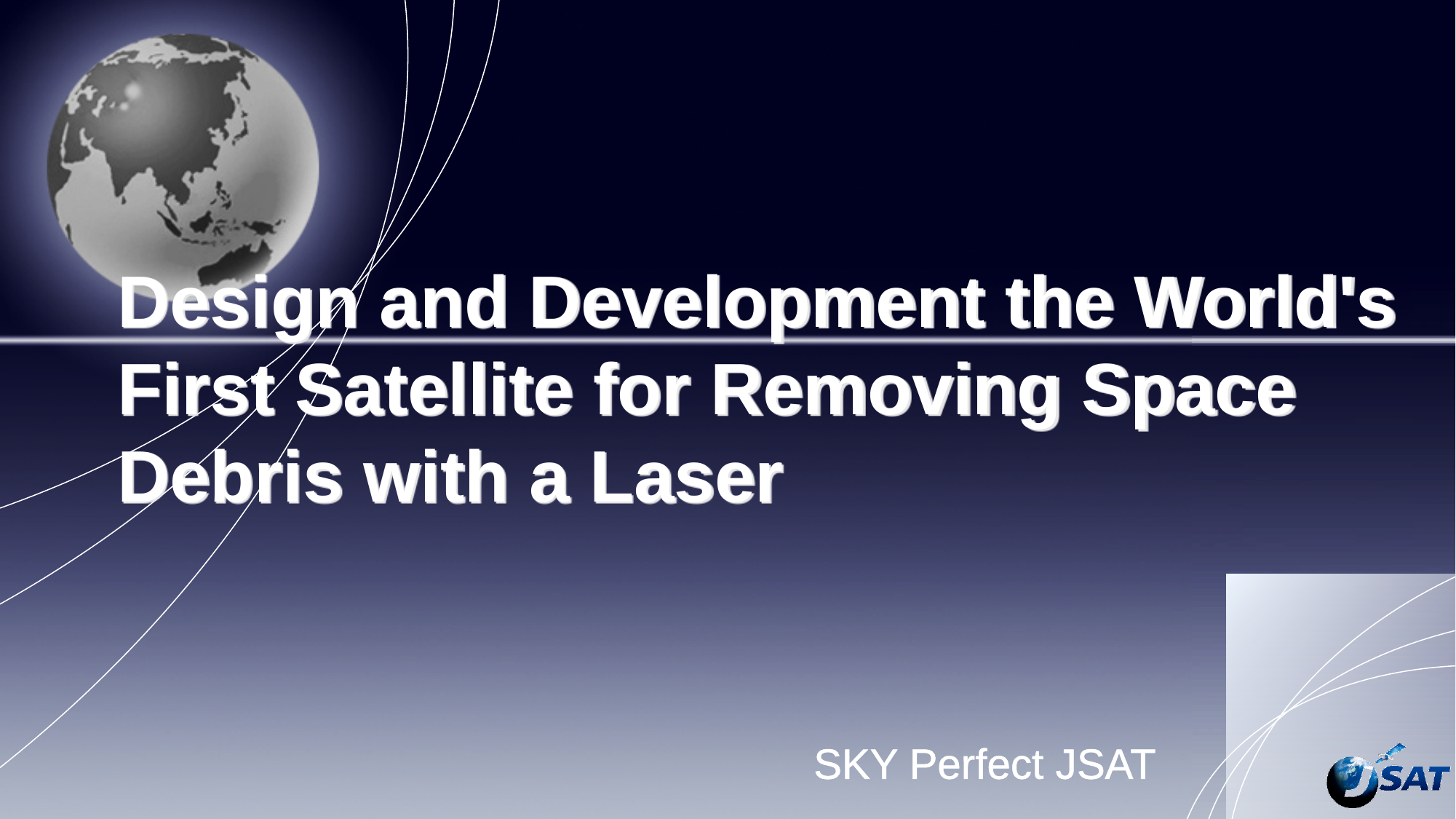

# Design and Development the World's First Satellite for Removing Space Debris with a Laser
SKY Perfect JSAT